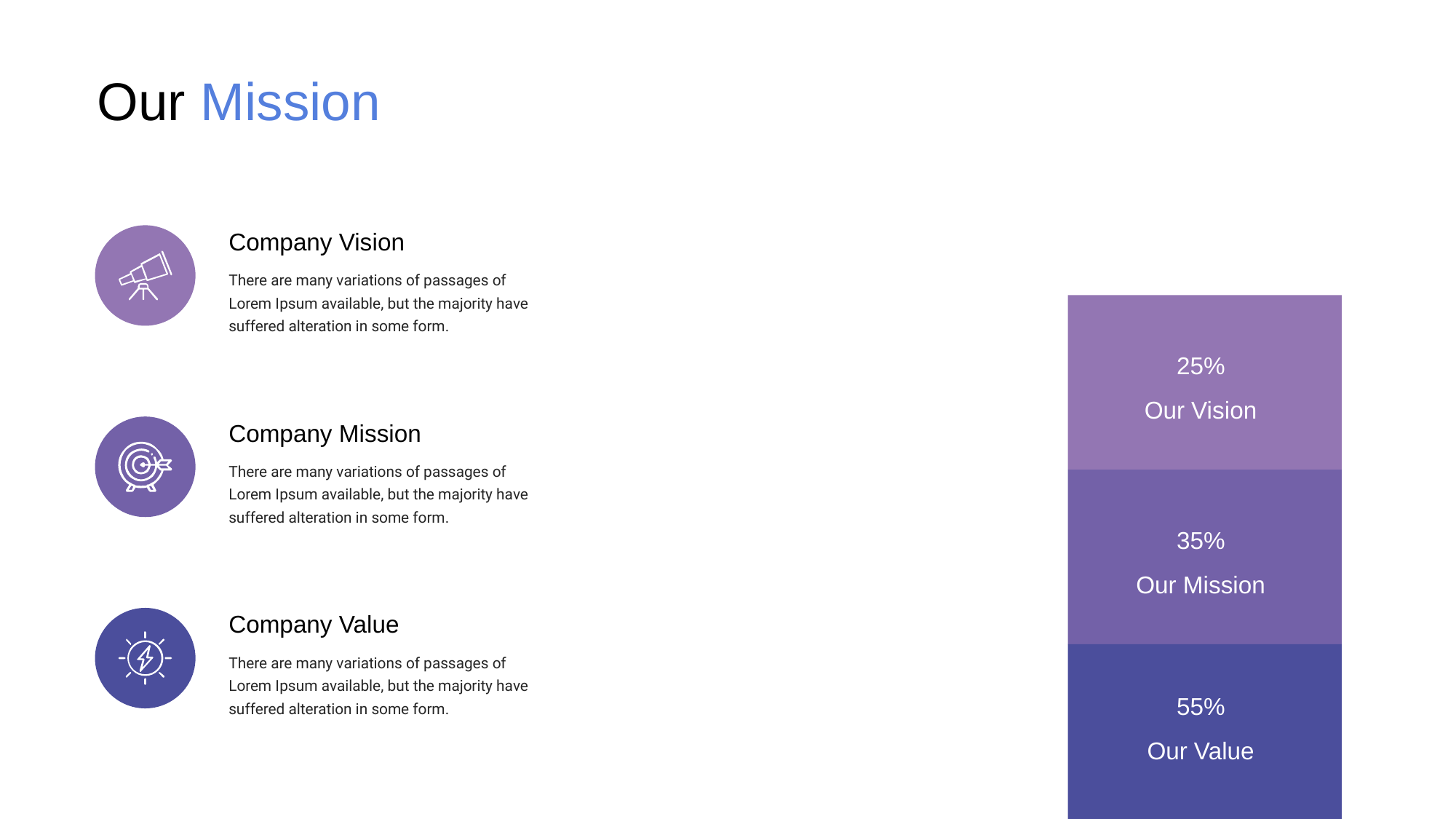

Our Mission

Company Vision

There are many variations of passages of Lorem Ipsum available, but the majority have suffered alteration in some form.

25%
Our Vision
Company Mission

There are many variations of passages of Lorem Ipsum available, but the majority have suffered alteration in some form.

35%
Our Mission
Company Value

There are many variations of passages of Lorem Ipsum available, but the majority have suffered alteration in some form.

55%
Our Value